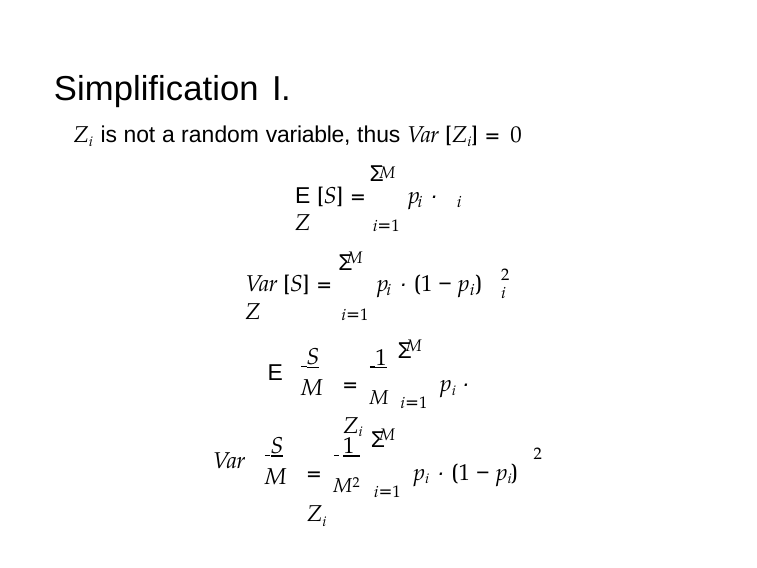

# Simplification I.
Zi is not a random variable, thus Var [Zi] = 0
M
Σ
E [S] =	p · Z
i	i
i=1
M
Σ
2
i
Var [S] =	p · (1 − p ) Z
i	i
i=1

M
Σ
 S M
 1
E
= M	pi · Zi
i=1
M
Σ
 S
 1
2
Var
= M2	pi · (1 − pi) Zi
M
i=1